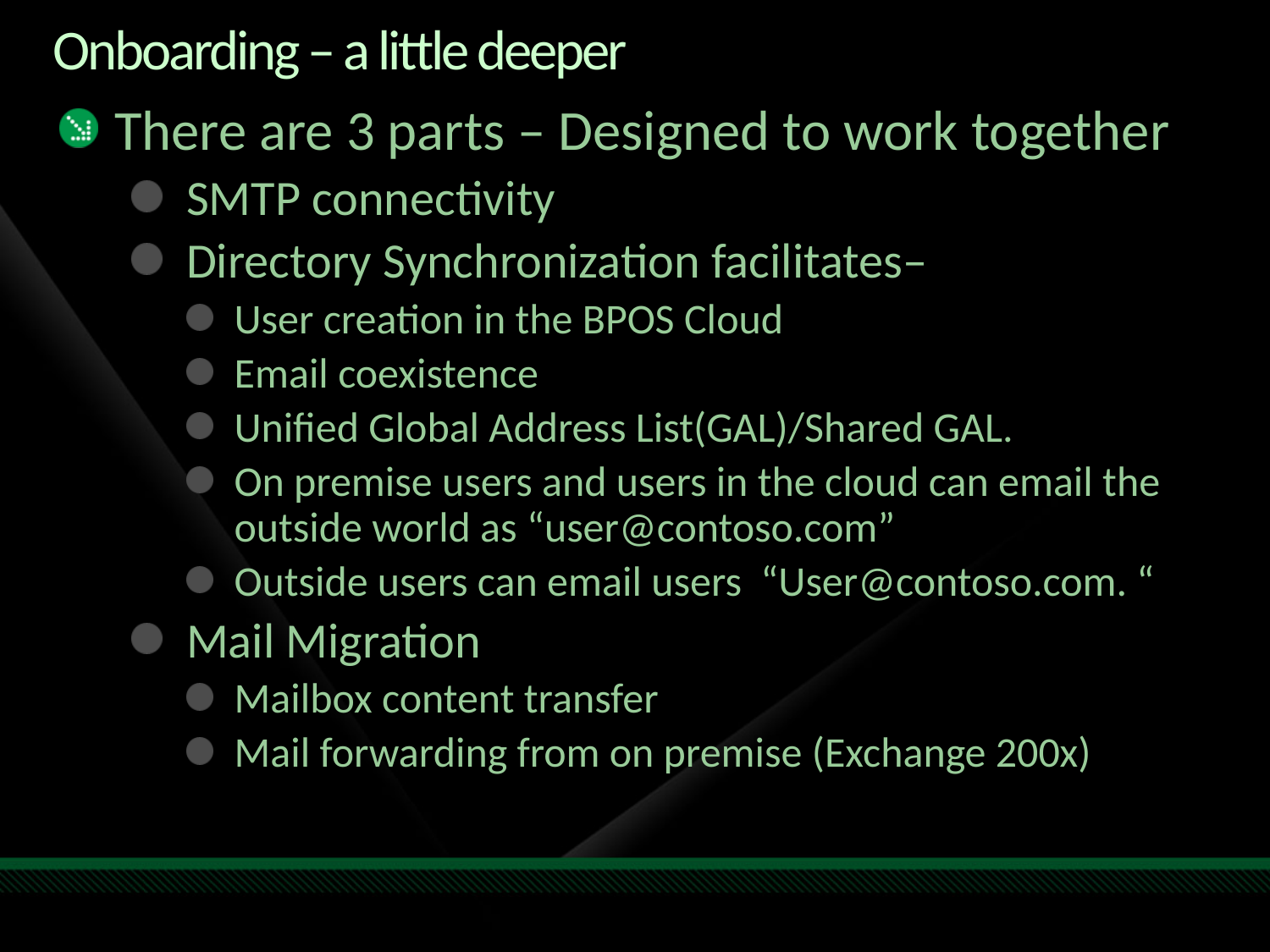

# Onboarding – a little deeper
There are 3 parts – Designed to work together
SMTP connectivity
Directory Synchronization facilitates–
User creation in the BPOS Cloud
Email coexistence
Unified Global Address List(GAL)/Shared GAL.
On premise users and users in the cloud can email the outside world as “user@contoso.com”
Outside users can email users  “User@contoso.com. “
Mail Migration
Mailbox content transfer
Mail forwarding from on premise (Exchange 200x)